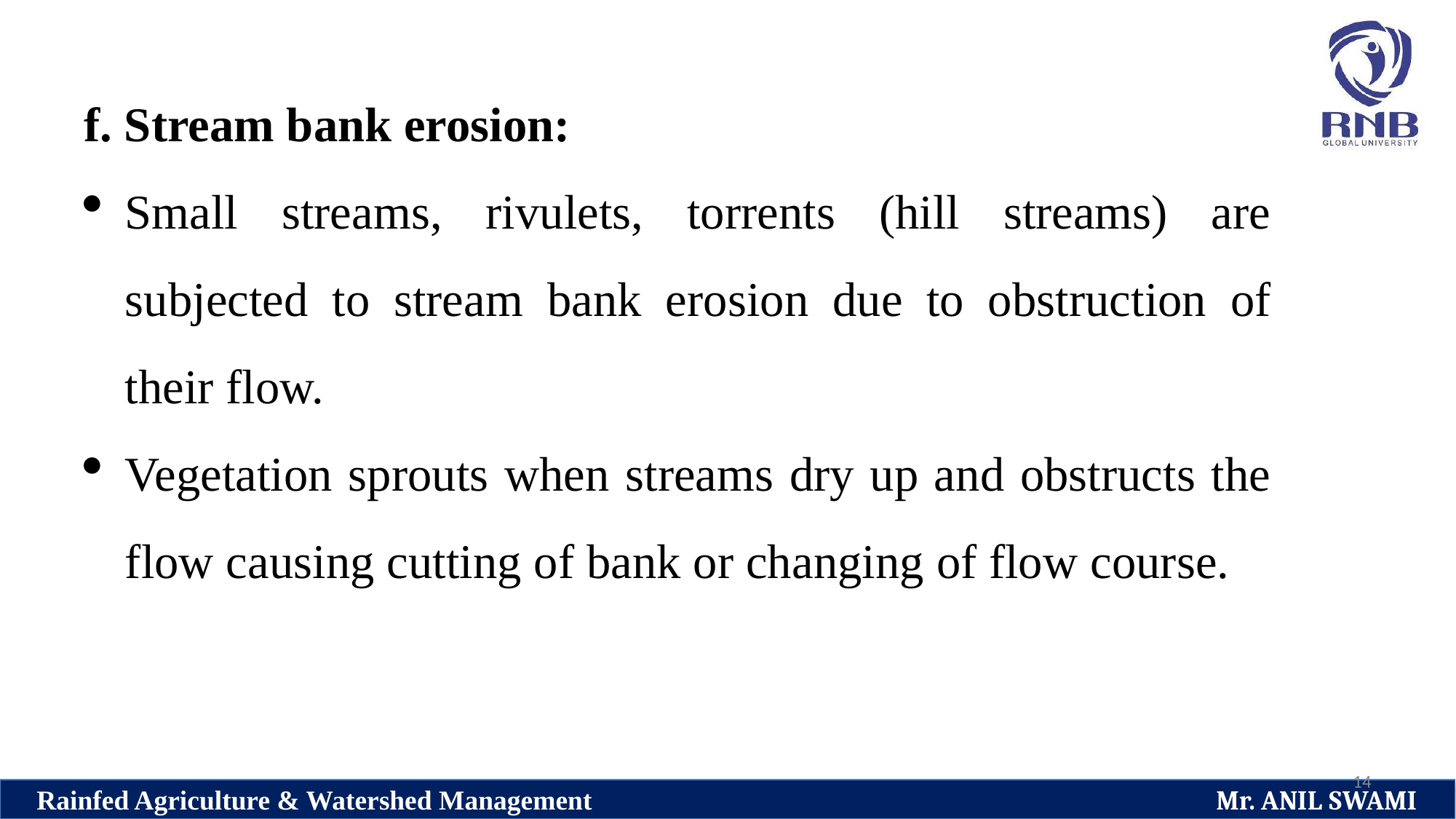

f. Stream bank erosion:
Small streams, rivulets, torrents (hill streams) are subjected to stream bank erosion due to obstruction of their flow.
Vegetation sprouts when streams dry up and obstructs the flow causing cutting of bank or changing of flow course.
14